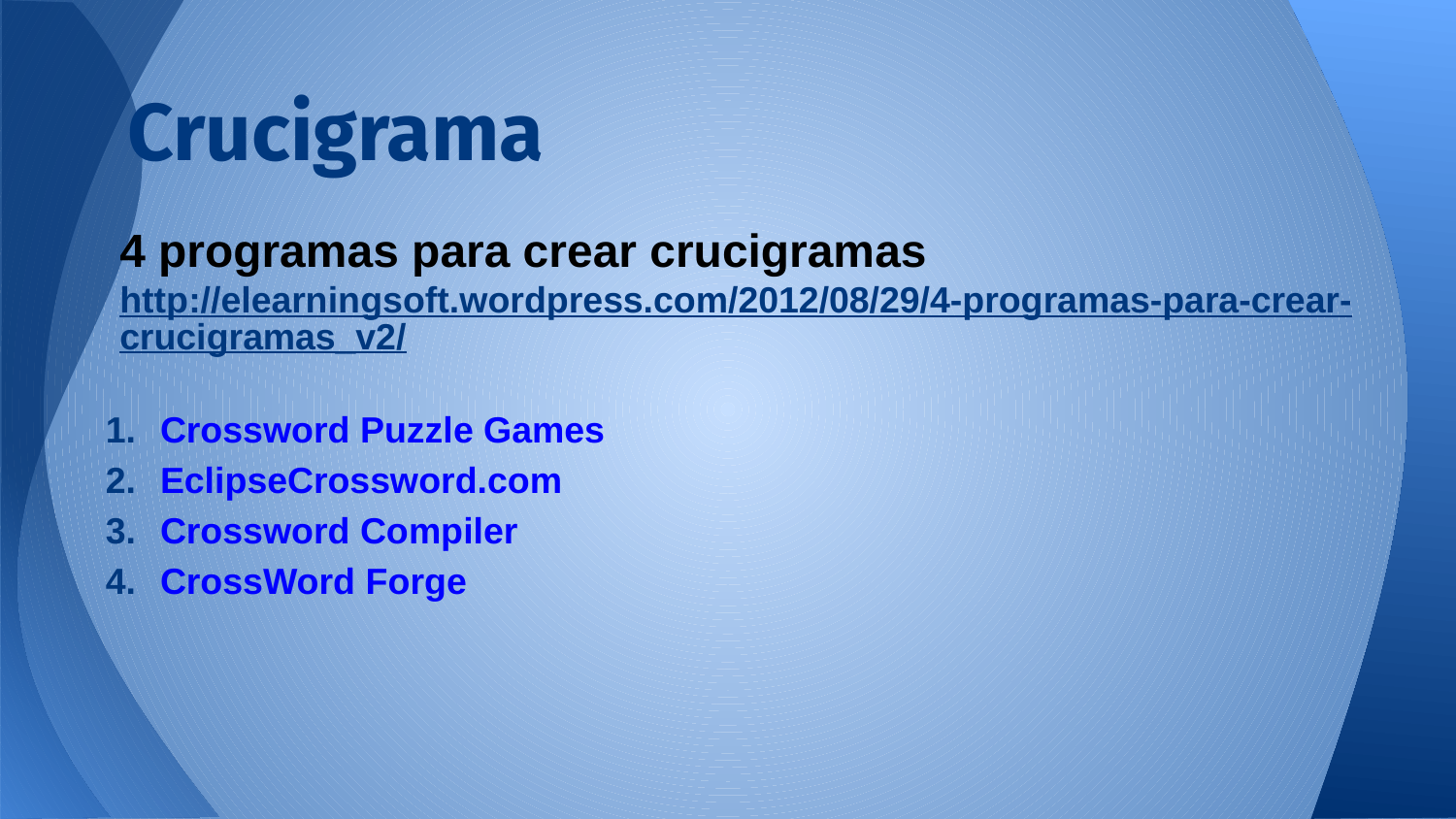

# Crucigrama
4 programas para crear crucigramas
http://elearningsoft.wordpress.com/2012/08/29/4-programas-para-crear-crucigramas_v2/

Crossword Puzzle Games
EclipseCrossword.com
Crossword Compiler
CrossWord Forge